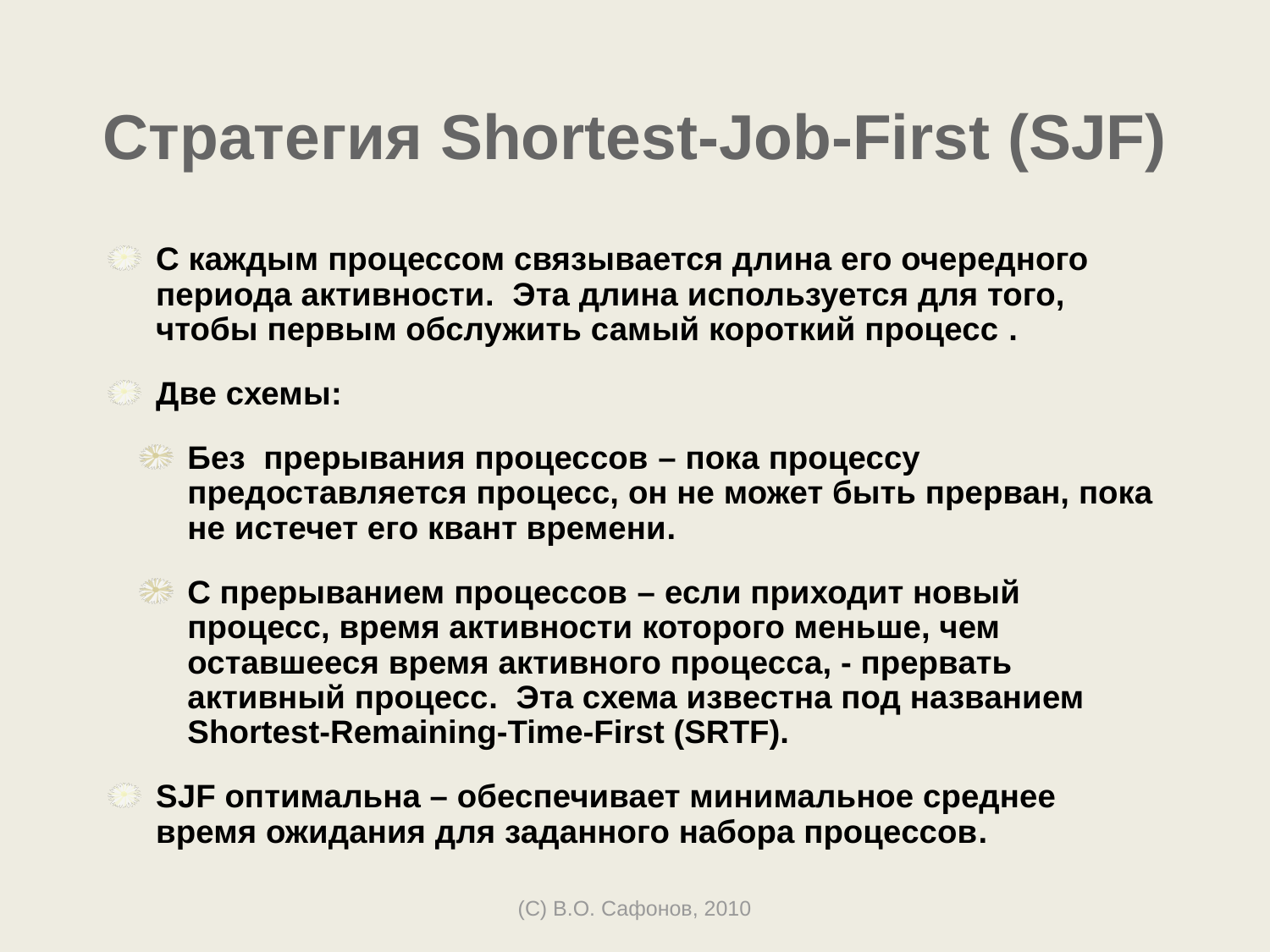

# Стратегия Shortest-Job-First (SJF)
С каждым процессом связывается длина его очередного периода активности.  Эта длина используется для того, чтобы первым обслужить самый короткий процесс .
Две схемы:
Без  прерывания процессов – пока процессу предоставляется процесс, он не может быть прерван, пока не истечет его квант времени.
С прерыванием процессов – если приходит новый процесс, время активности которого меньше, чем оставшееся время активного процесса, - прервать активный процесс.  Эта схема известна под названием Shortest-Remaining-Time-First (SRTF).
SJF оптимальна – обеспечивает минимальное среднее время ожидания для заданного набора процессов.

(C) В.О. Сафонов, 2010